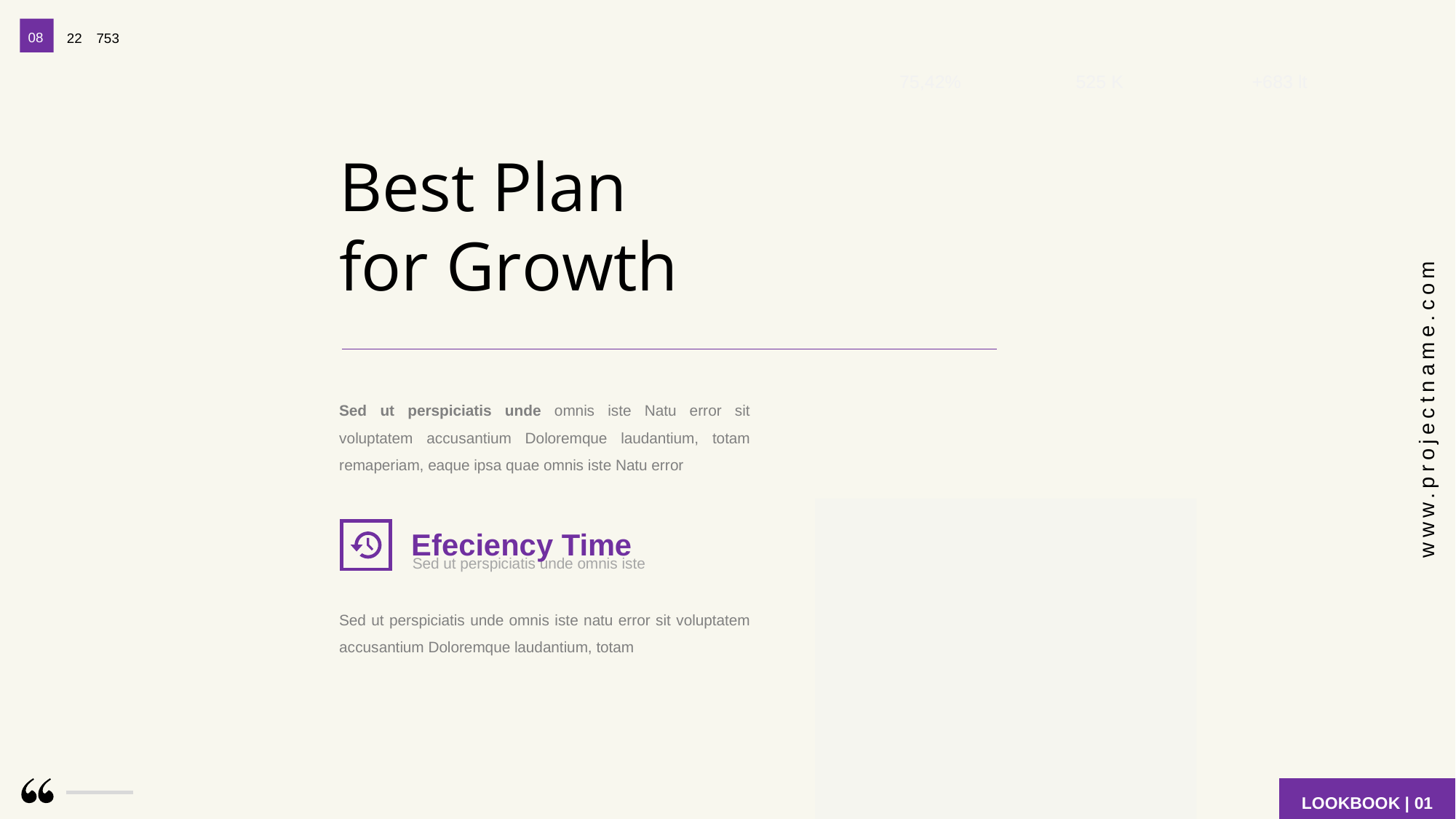

08
22
753
www.projectname.com

LOOKBOOK | 01
75,42%
525 K
+683 lt

Best Plan for Growth
Sed ut perspiciatis unde omnis iste Natu error sit voluptatem accusantium Doloremque laudantium, totam remaperiam, eaque ipsa quae omnis iste Natu error

Efeciency Time

Sed ut perspiciatis unde omnis iste
Sed ut perspiciatis unde omnis iste natu error sit voluptatem accusantium Doloremque laudantium, totam